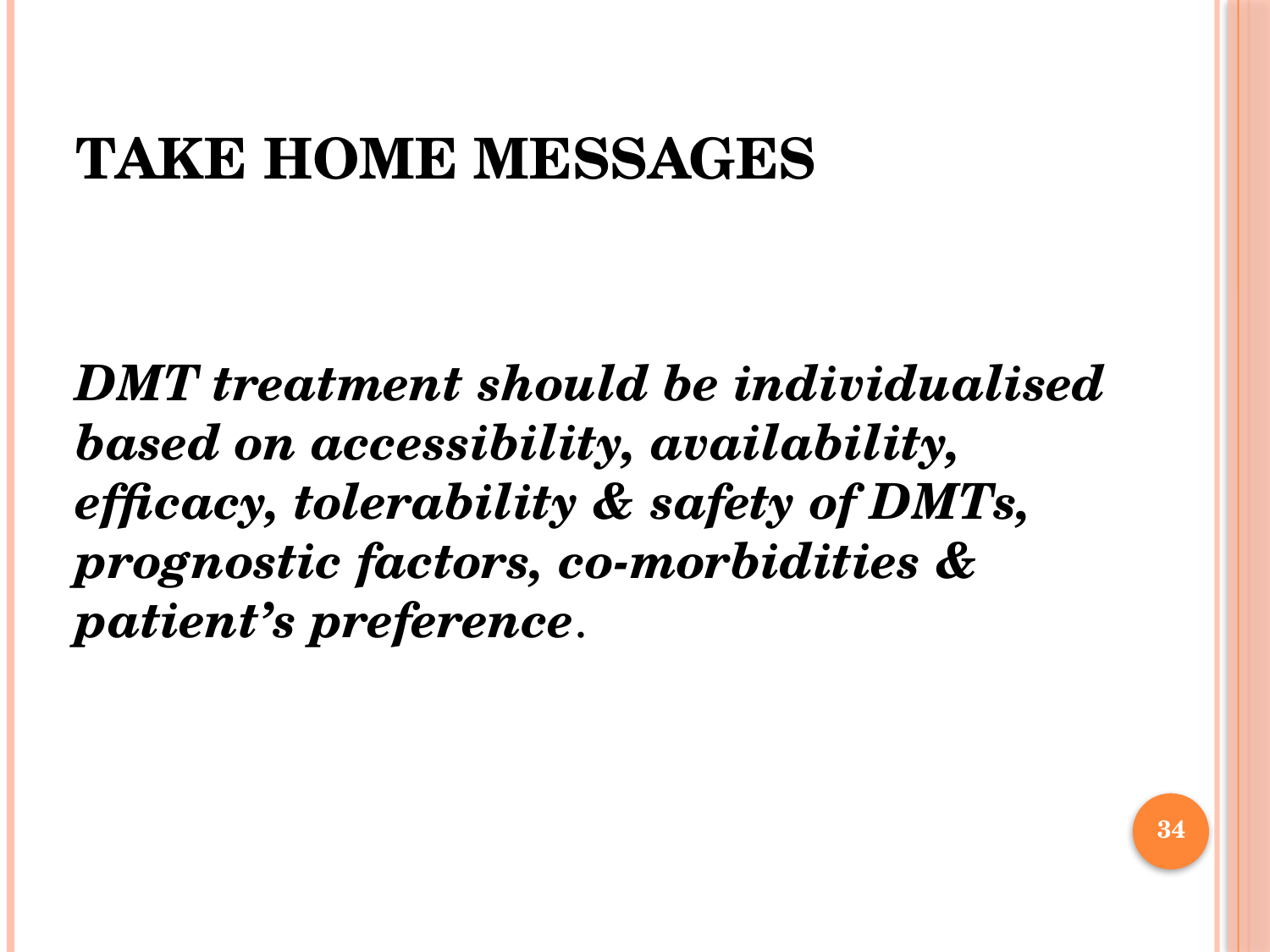

# Take home messages

DMT treatment should be individualised based on accessibility, availability, efficacy, tolerability & safety of DMTs, prognostic factors, co-morbidities & patient’s preference.
34